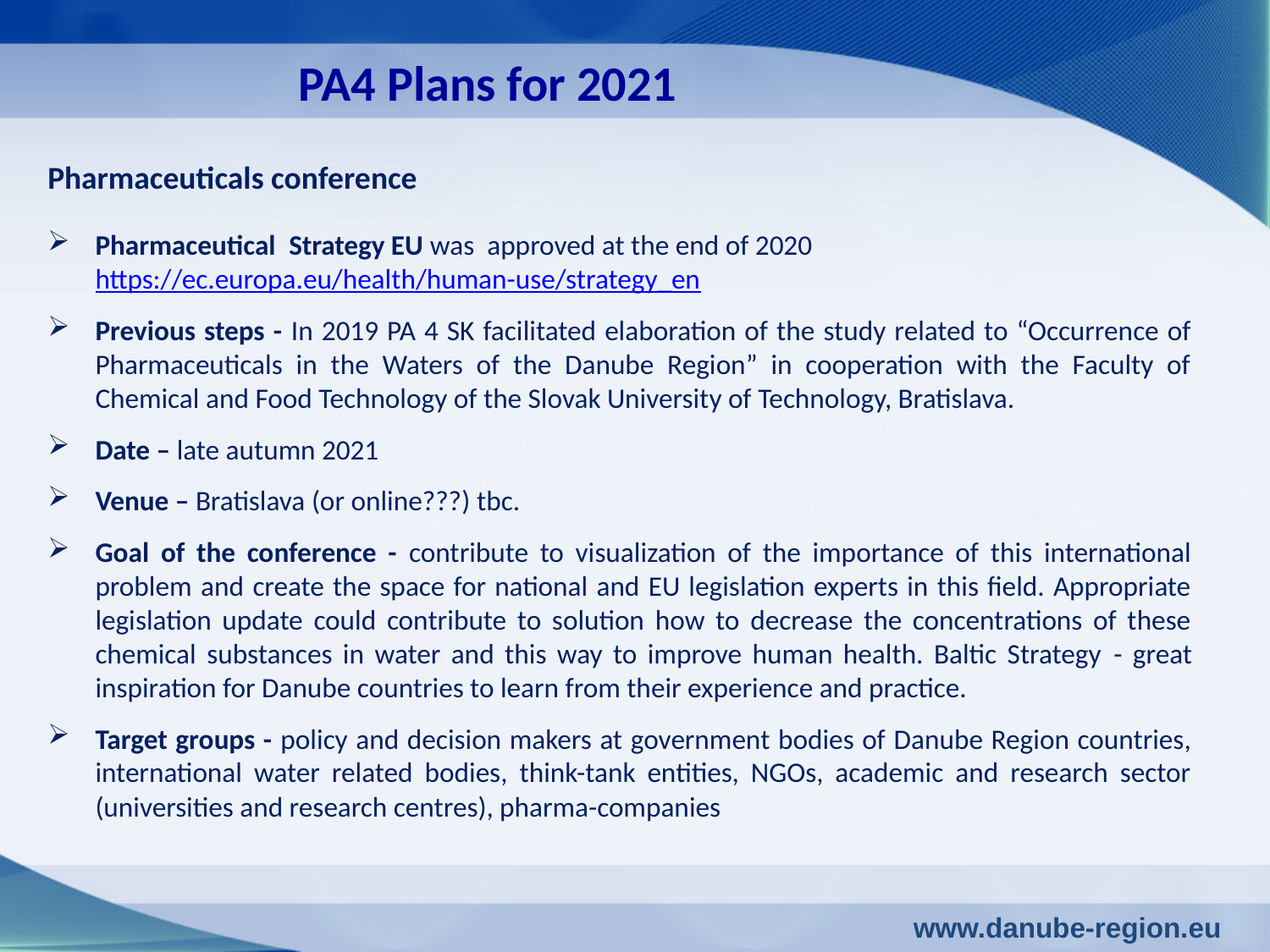

PA4 Plans for 2021

Pharmaceuticals conference
Pharmaceutical  Strategy EU was  approved at the end of 2020 https://ec.europa.eu/health/human-use/strategy_en
Previous steps - In 2019 PA 4 SK facilitated elaboration of the study related to “Occurrence of Pharmaceuticals in the Waters of the Danube Region” in cooperation with the Faculty of Chemical and Food Technology of the Slovak University of Technology, Bratislava.
Date – late autumn 2021
Venue – Bratislava (or online???) tbc.
Goal of the conference - contribute to visualization of the importance of this international problem and create the space for national and EU legislation experts in this field. Appropriate legislation update could contribute to solution how to decrease the concentrations of these chemical substances in water and this way to improve human health. Baltic Strategy - great inspiration for Danube countries to learn from their experience and practice.
Target groups - policy and decision makers at government bodies of Danube Region countries, international water related bodies, think-tank entities, NGOs, academic and research sector (universities and research centres), pharma-companies

www.danube-region.eu